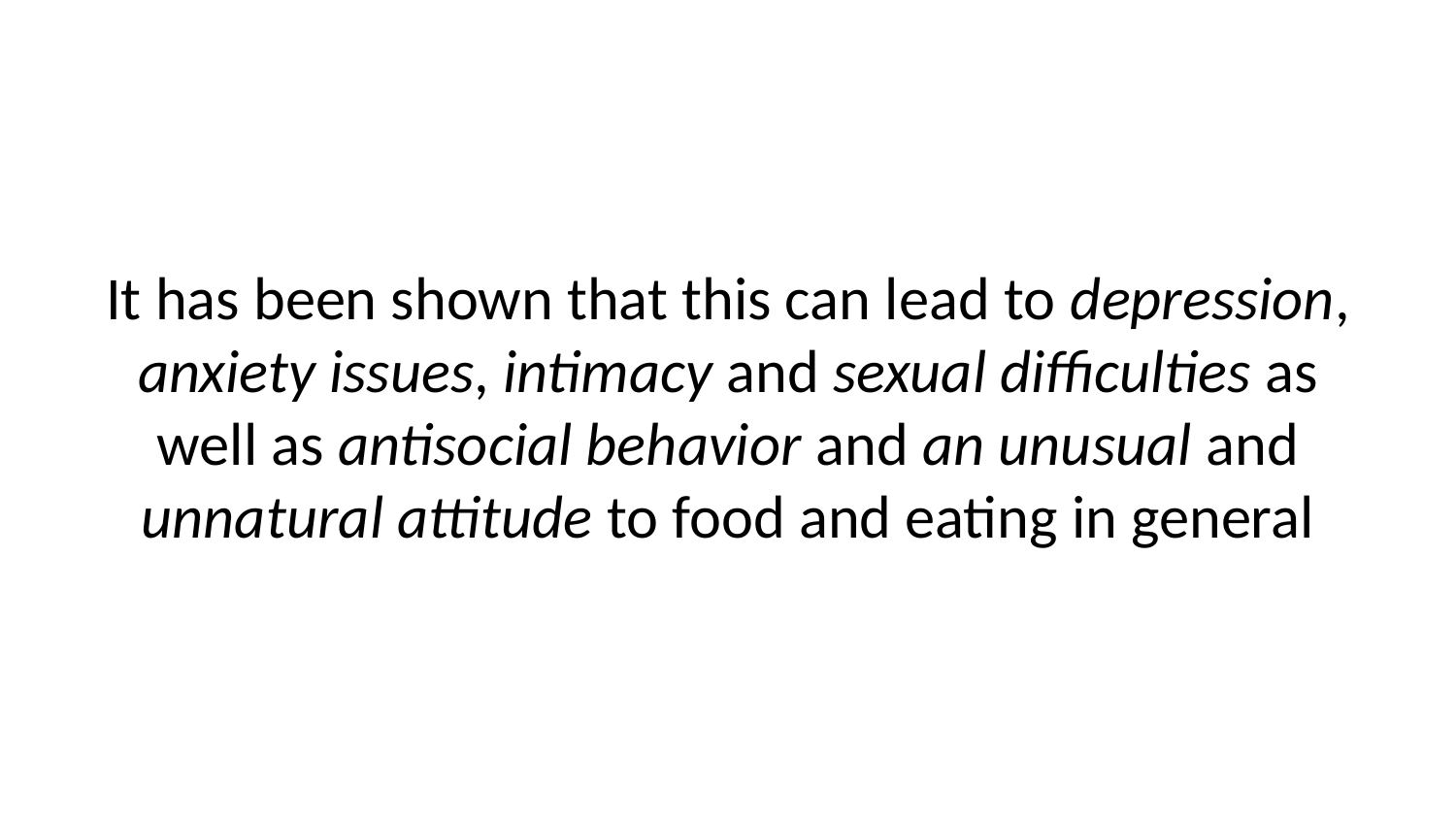

It has been shown that this can lead to depression, anxiety issues, intimacy and sexual difficulties as well as antisocial behavior and an unusual and unnatural attitude to food and eating in general